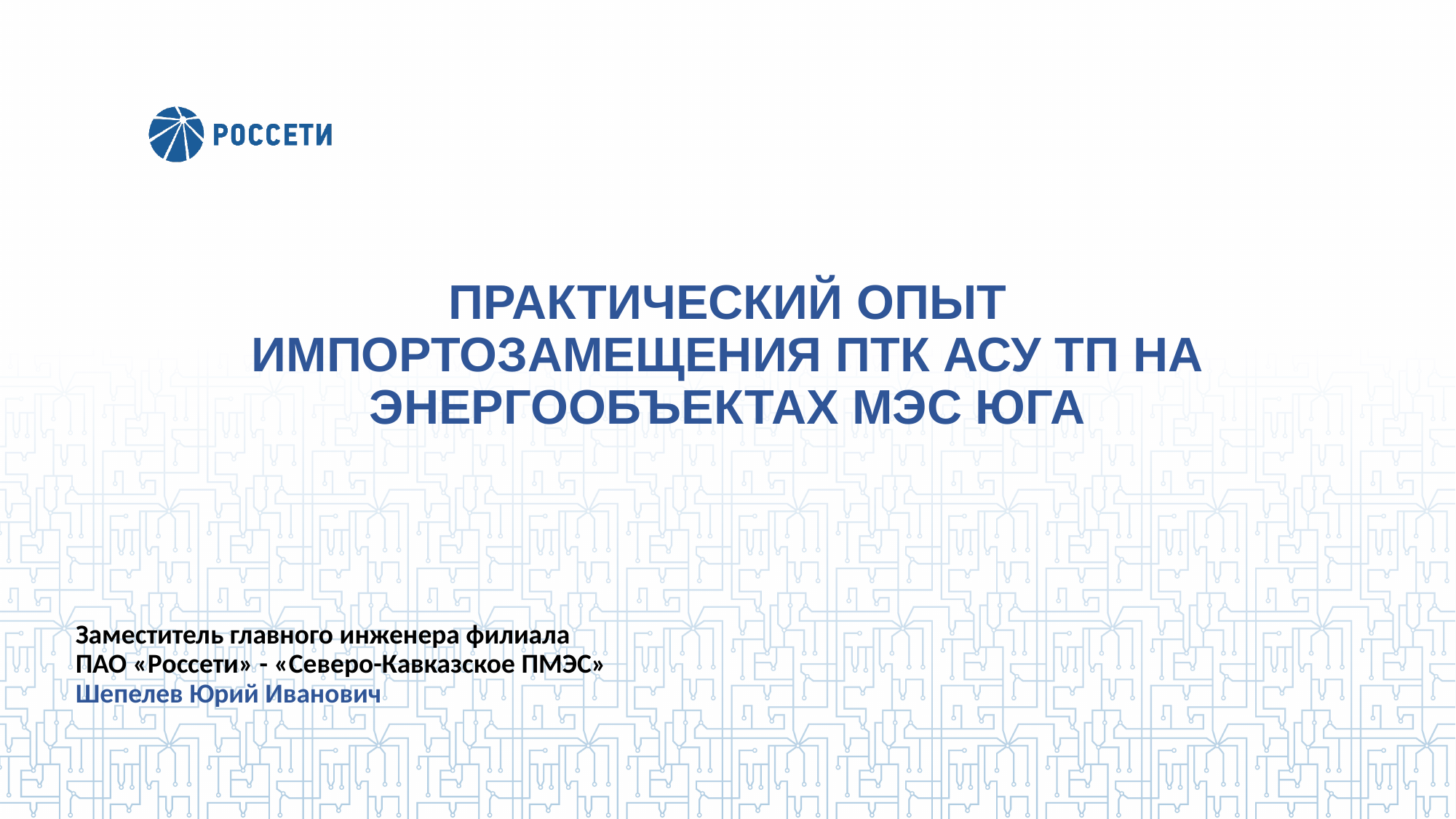

ПРАКТИЧЕСКИЙ ОПЫТ ИМПОРТОЗАМЕЩЕНИЯ ПТК АСУ ТП НА ЭНЕРГООБЪЕКТАХ МЭС ЮГА
Заместитель главного инженера филиала ПАО «Россети» - «Северо-Кавказское ПМЭС»
Шепелев Юрий Иванович